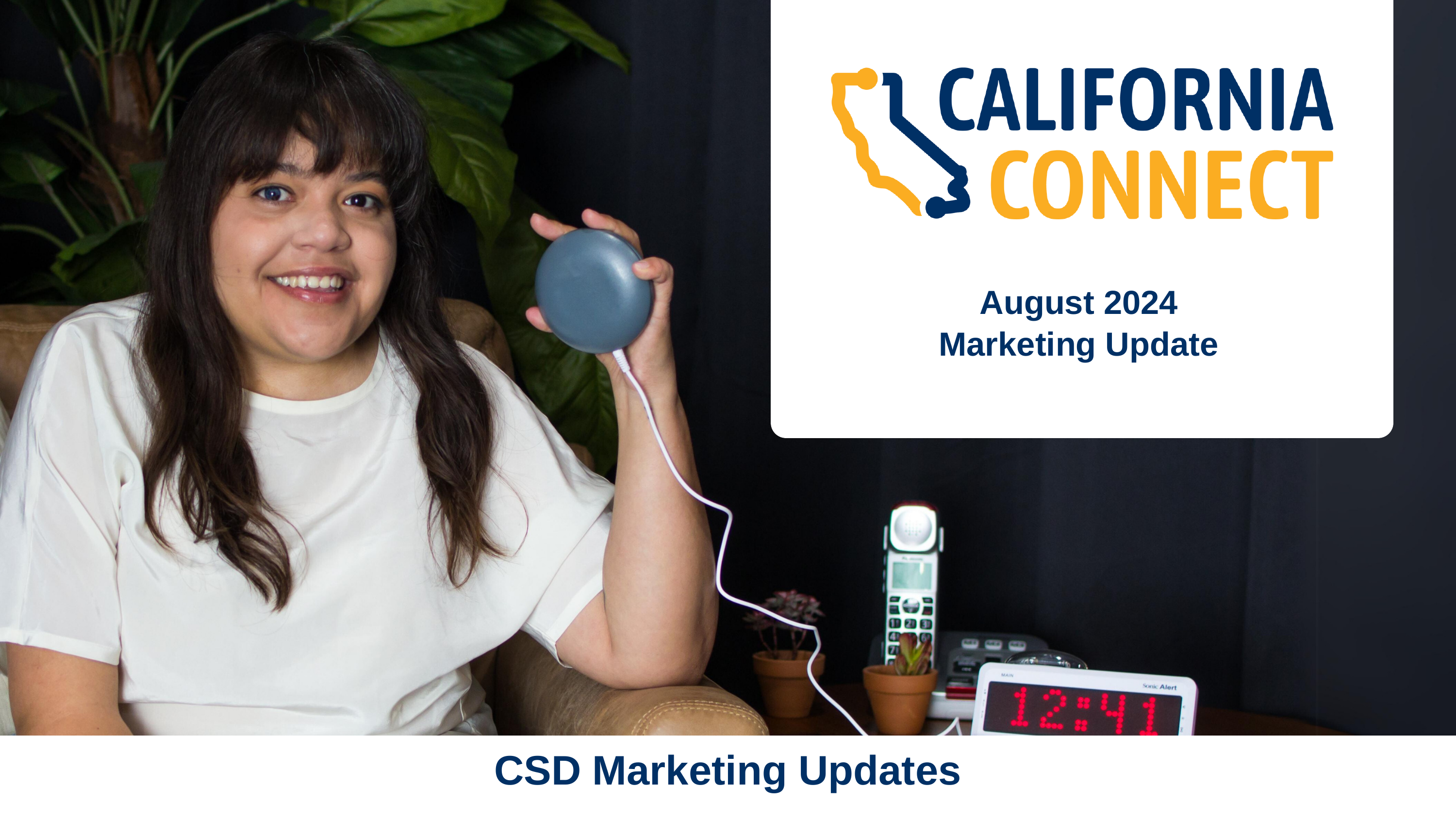

August 2024
Marketing Update
CSD Marketing Updates